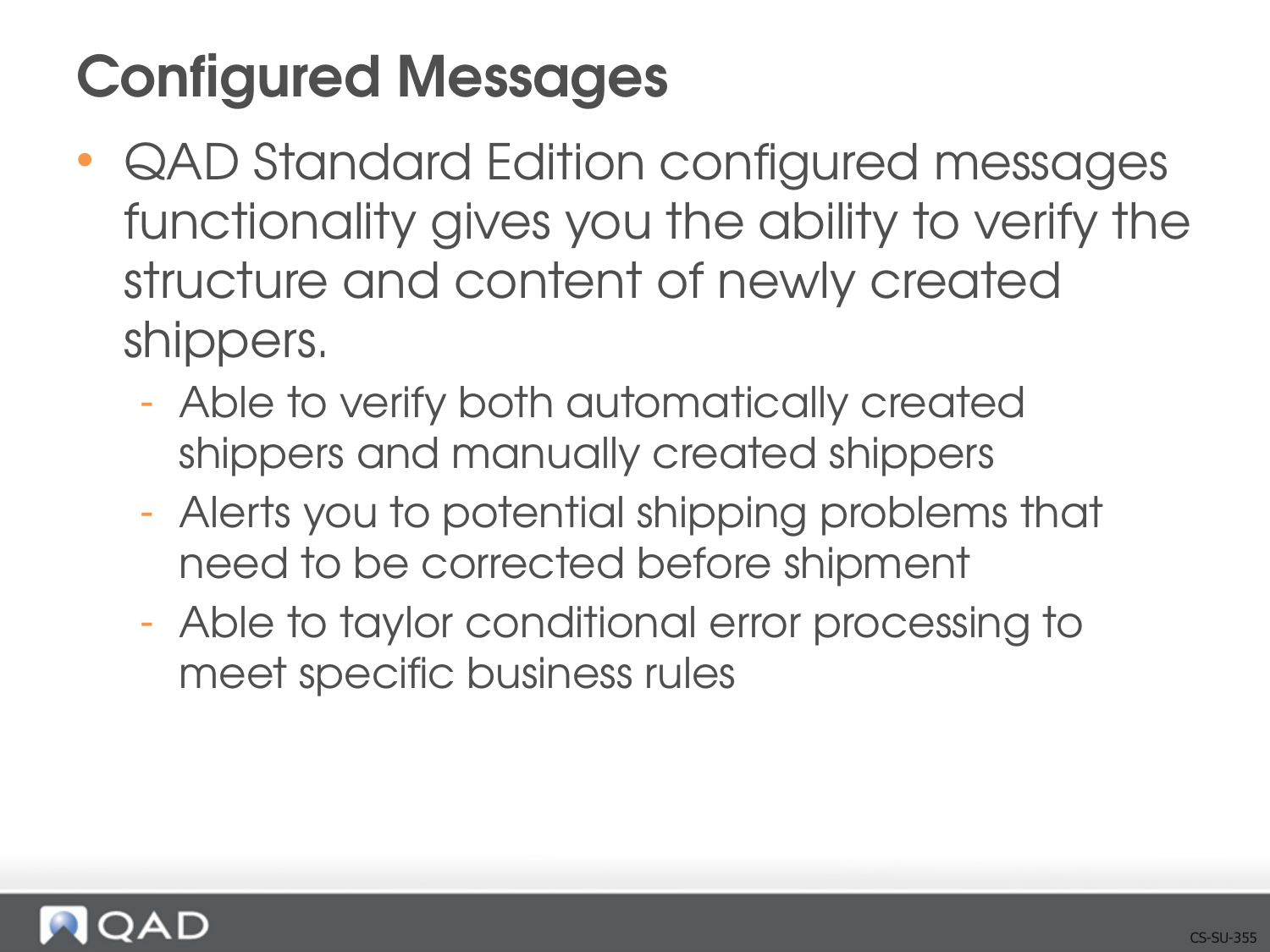

# Configured Messages
QAD Standard Edition configured messages functionality gives you the ability to verify the structure and content of newly created shippers.
Able to verify both automatically created shippers and manually created shippers
Alerts you to potential shipping problems that need to be corrected before shipment
Able to taylor conditional error processing to meet specific business rules
CS-SU-355